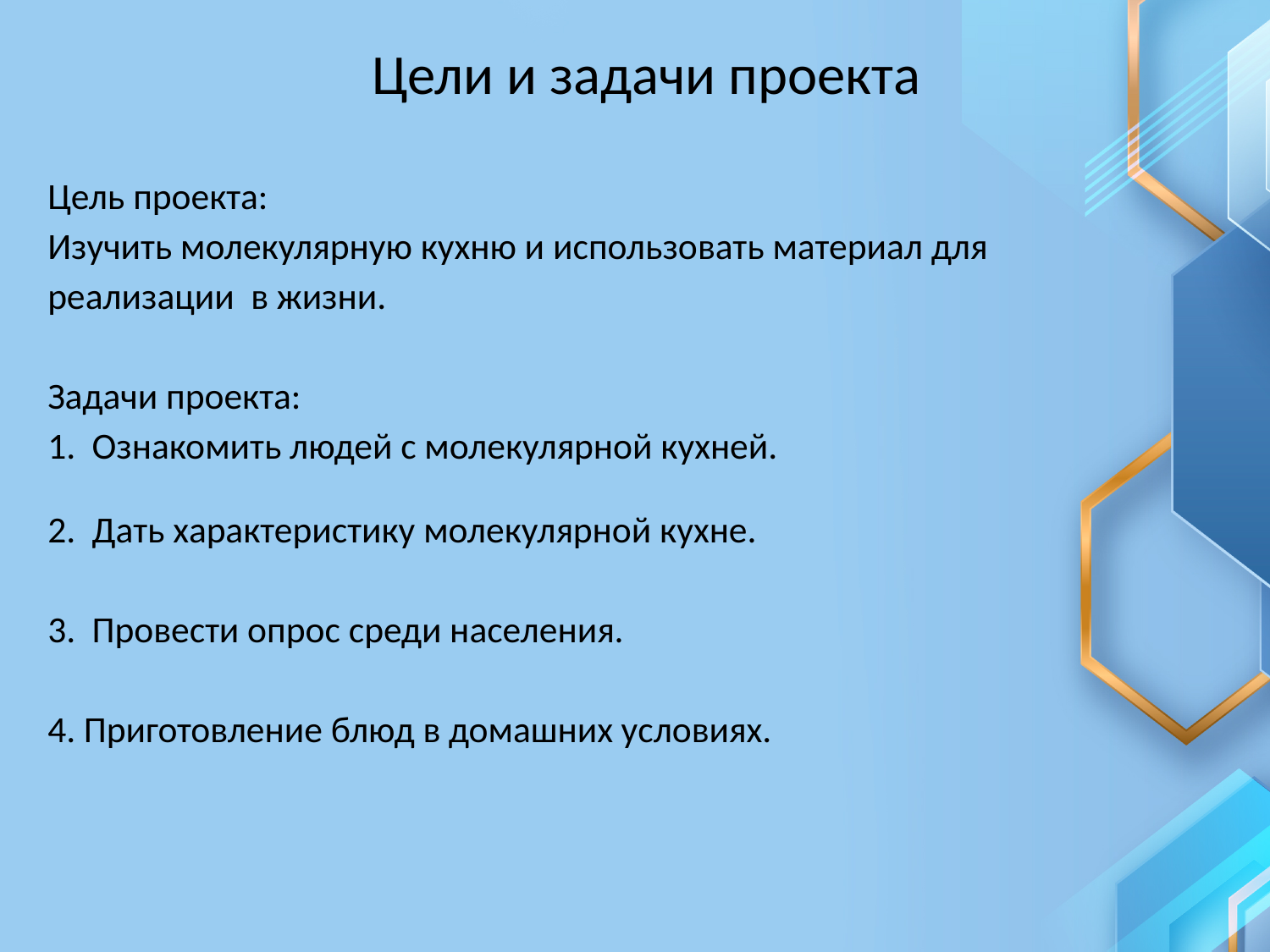

# Цели и задачи проекта
Цель проекта:
Изучить молекулярную кухню и использовать материал для
реализации  в жизни.

Задачи проекта:
1.  Ознакомить людей с молекулярной кухней.
2.  Дать характеристику молекулярной кухне.

3.  Провести опрос среди населения.

4. Приготовление блюд в домашних условиях.